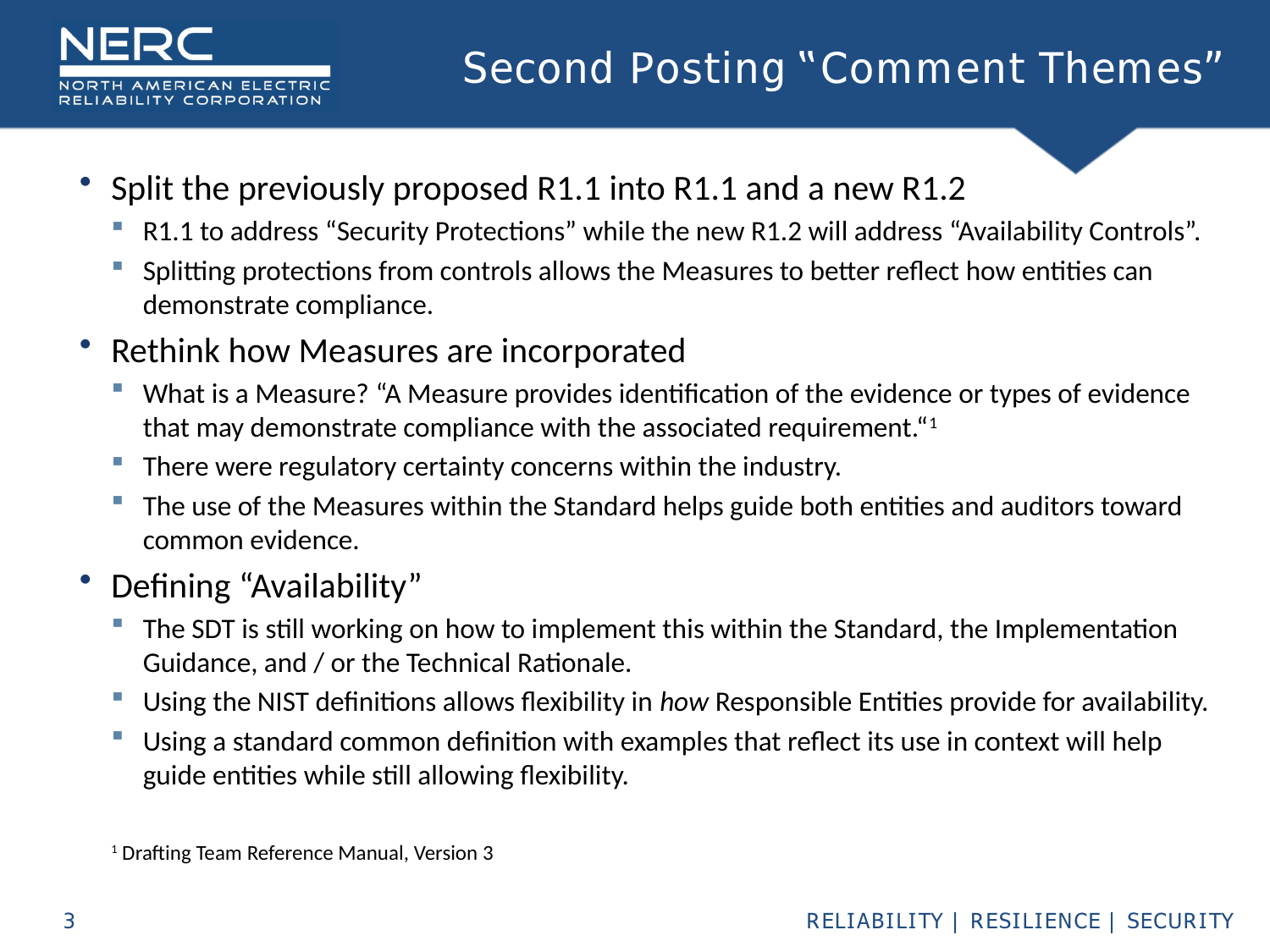

# Second Posting “Comment Themes”
Split the previously proposed R1.1 into R1.1 and a new R1.2
R1.1 to address “Security Protections” while the new R1.2 will address “Availability Controls”.
Splitting protections from controls allows the Measures to better reflect how entities can demonstrate compliance.
Rethink how Measures are incorporated
What is a Measure? “A Measure provides identification of the evidence or types of evidence that may demonstrate compliance with the associated requirement.“1
There were regulatory certainty concerns within the industry.
The use of the Measures within the Standard helps guide both entities and auditors toward common evidence.
Defining “Availability”
The SDT is still working on how to implement this within the Standard, the Implementation Guidance, and / or the Technical Rationale.
Using the NIST definitions allows flexibility in how Responsible Entities provide for availability.
Using a standard common definition with examples that reflect its use in context will help guide entities while still allowing flexibility.

1 Drafting Team Reference Manual, Version 3